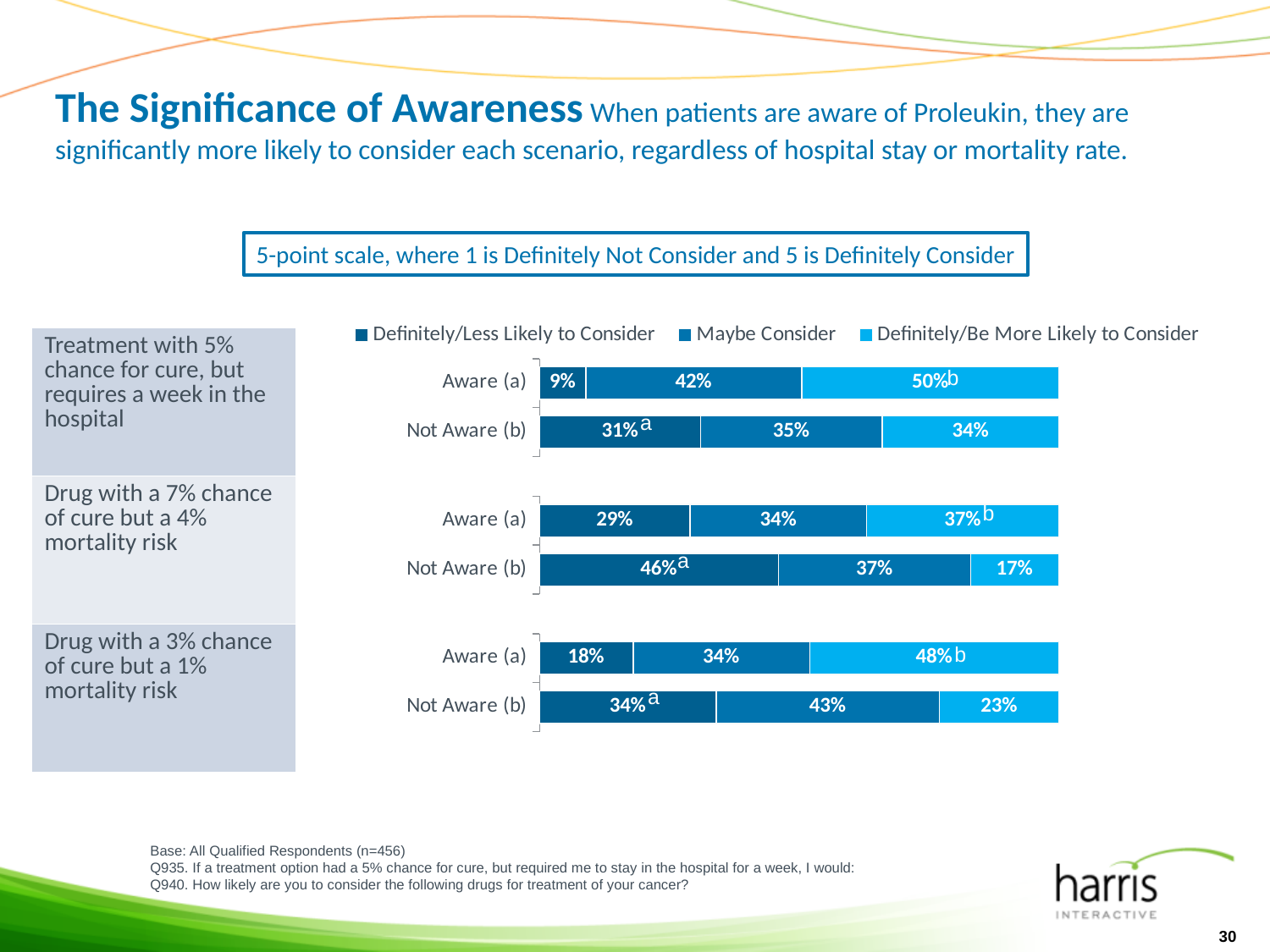

# The Significance of Awareness When patients are aware of Proleukin, they are significantly more likely to consider each scenario, regardless of hospital stay or mortality rate.
5-point scale, where 1 is Definitely Not Consider and 5 is Definitely Consider

### Chart

| Category | Definitely/Less Likely to Consider | Maybe Consider | Definitely/Be More Likely to Consider |
|---|---|---|---|
| Not Aware (b) | 0.3100000000000005 | 0.3500000000000003 | 0.34 |
| Aware (a) | 0.09000000000000002 | 0.4200000000000003 | 0.5 |
| Treatment with 5% chance for cure, but requires a week in the hospital |
| --- |
| Drug with a 7% chance of cure but a 4% mortality risk |
| Drug with a 3% chance of cure but a 1% mortality risk |
b
a

### Chart

| Category | Definitely/Less Likely to Consider | Maybe Consider | Definitely/Be More Likely to Consider |
|---|---|---|---|
| Not Aware (b) | 0.46 | 0.3700000000000004 | 0.17 |
| Aware (a) | 0.2900000000000003 | 0.34 | 0.3700000000000004 |
b
a

### Chart

| Category | Definitely/Less Likely to Consider | Maybe Consider | Definitely/Be More Likely to Consider |
|---|---|---|---|
| Not Aware (b) | 0.34 | 0.4300000000000004 | 0.23 |
| Aware (a) | 0.18000000000000024 | 0.34 | 0.4800000000000003 |
b
a
Base: All Qualified Respondents (n=456)
Q935. If a treatment option had a 5% chance for cure, but required me to stay in the hospital for a week, I would:
Q940. How likely are you to consider the following drugs for treatment of your cancer?
30